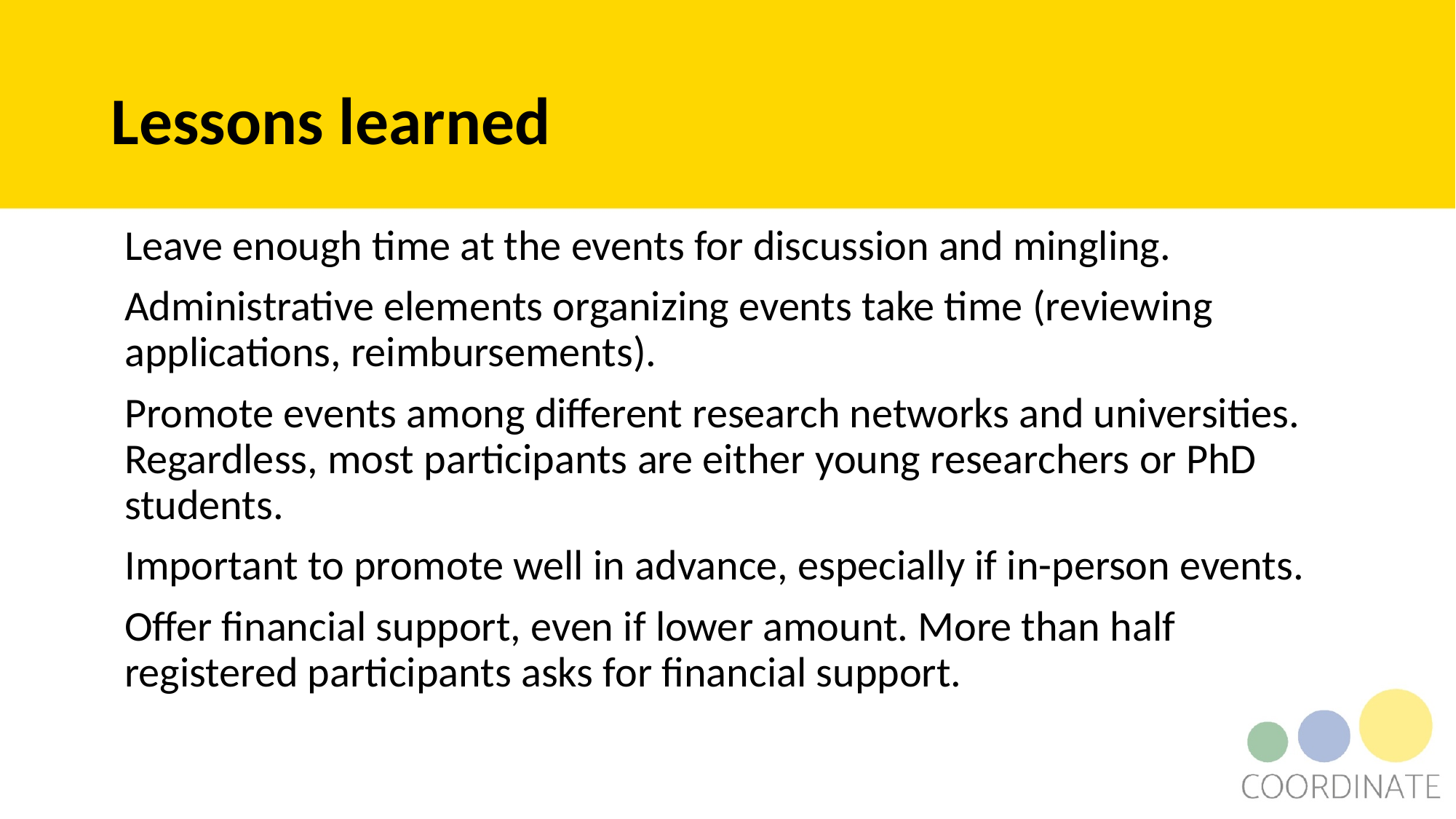

# Lessons learned
Leave enough time at the events for discussion and mingling.
Administrative elements organizing events take time (reviewing applications, reimbursements).
Promote events among different research networks and universities. Regardless, most participants are either young researchers or PhD students.
Important to promote well in advance, especially if in-person events.
Offer financial support, even if lower amount. More than half registered participants asks for financial support.